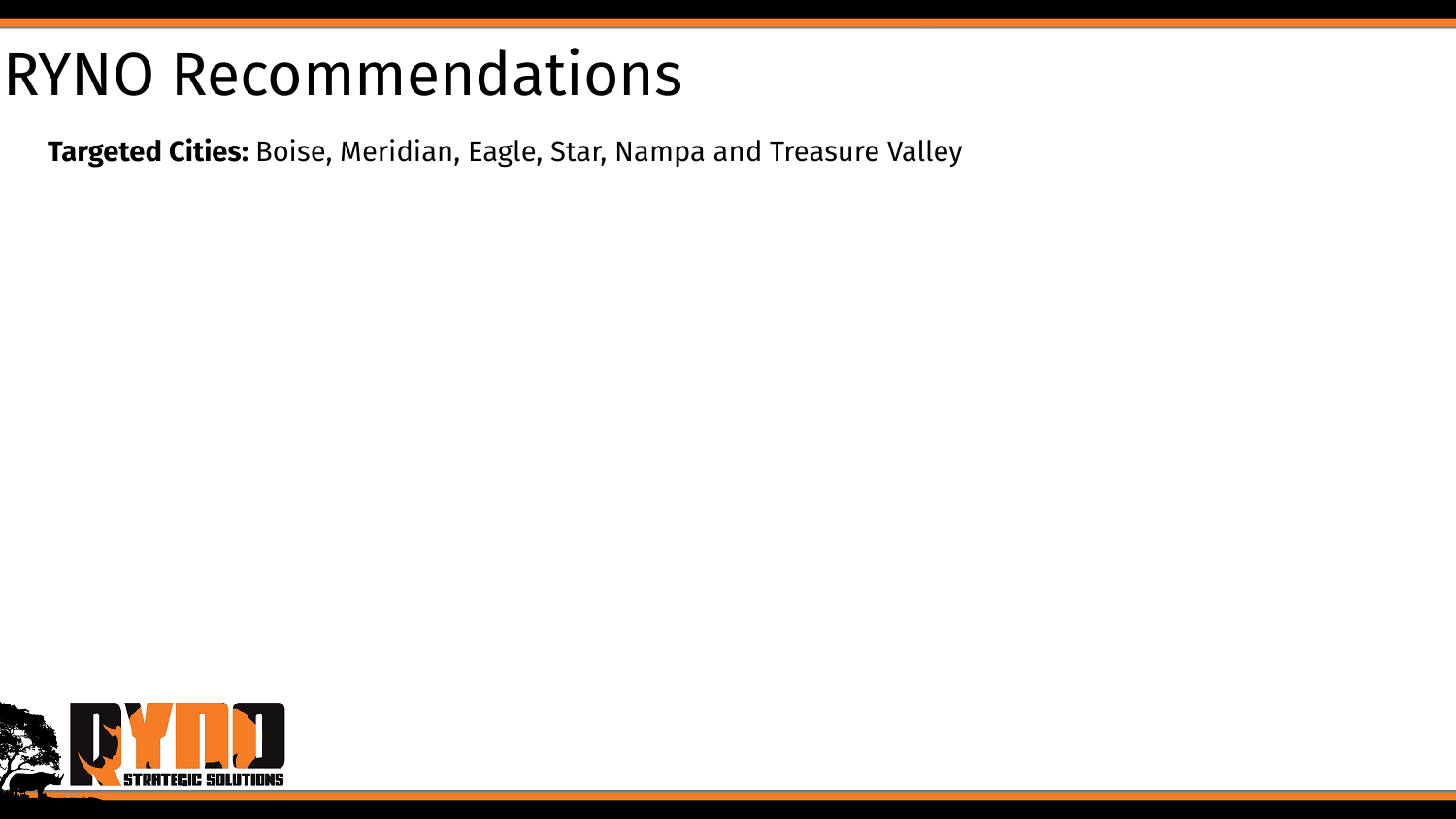

RYNO Recommendations

Targeted Cities: Boise, Meridian, Eagle, Star, Nampa and Treasure Valley